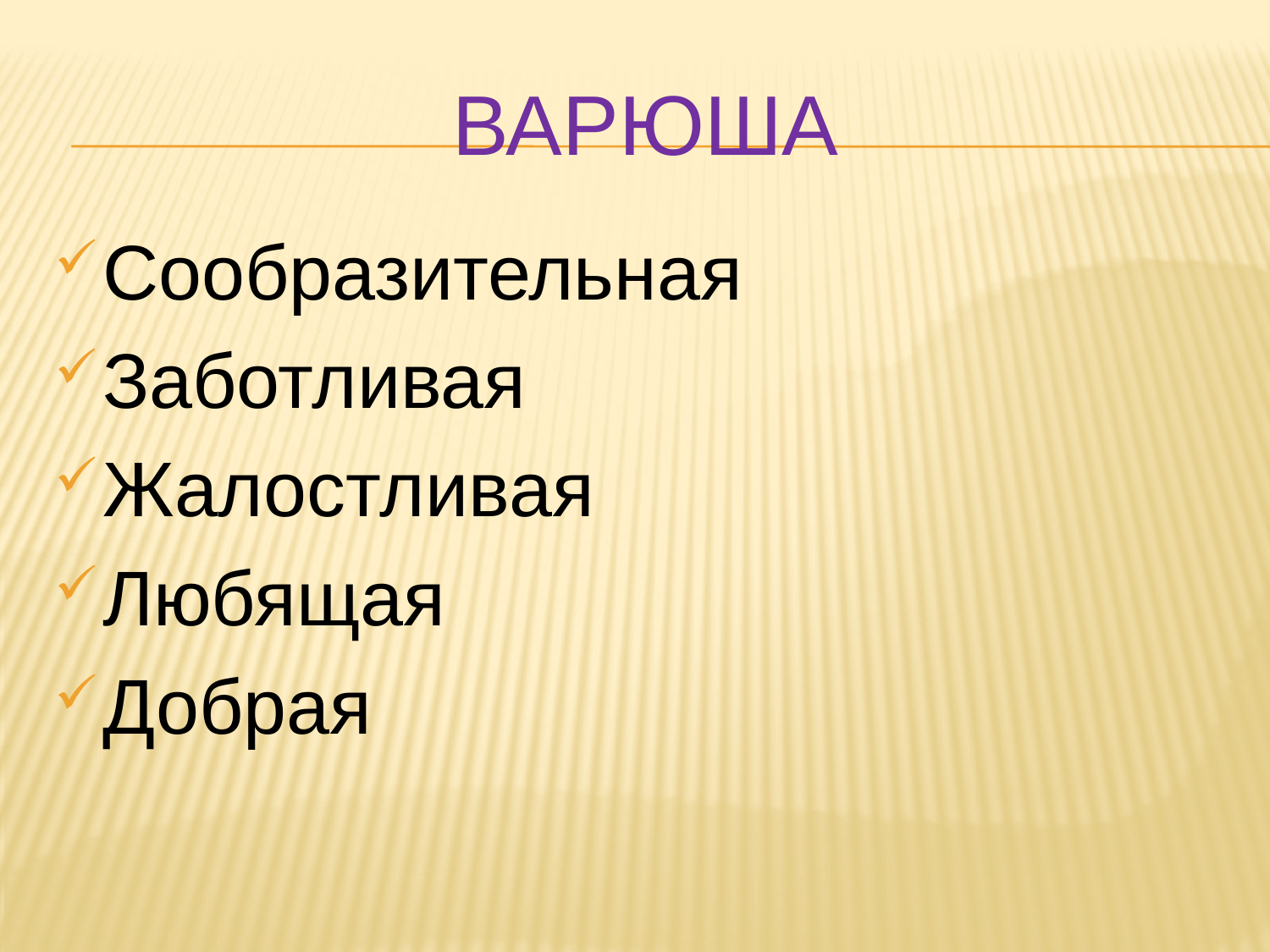

# Варюша
Сообразительная
Заботливая
Жалостливая
Любящая
Добрая